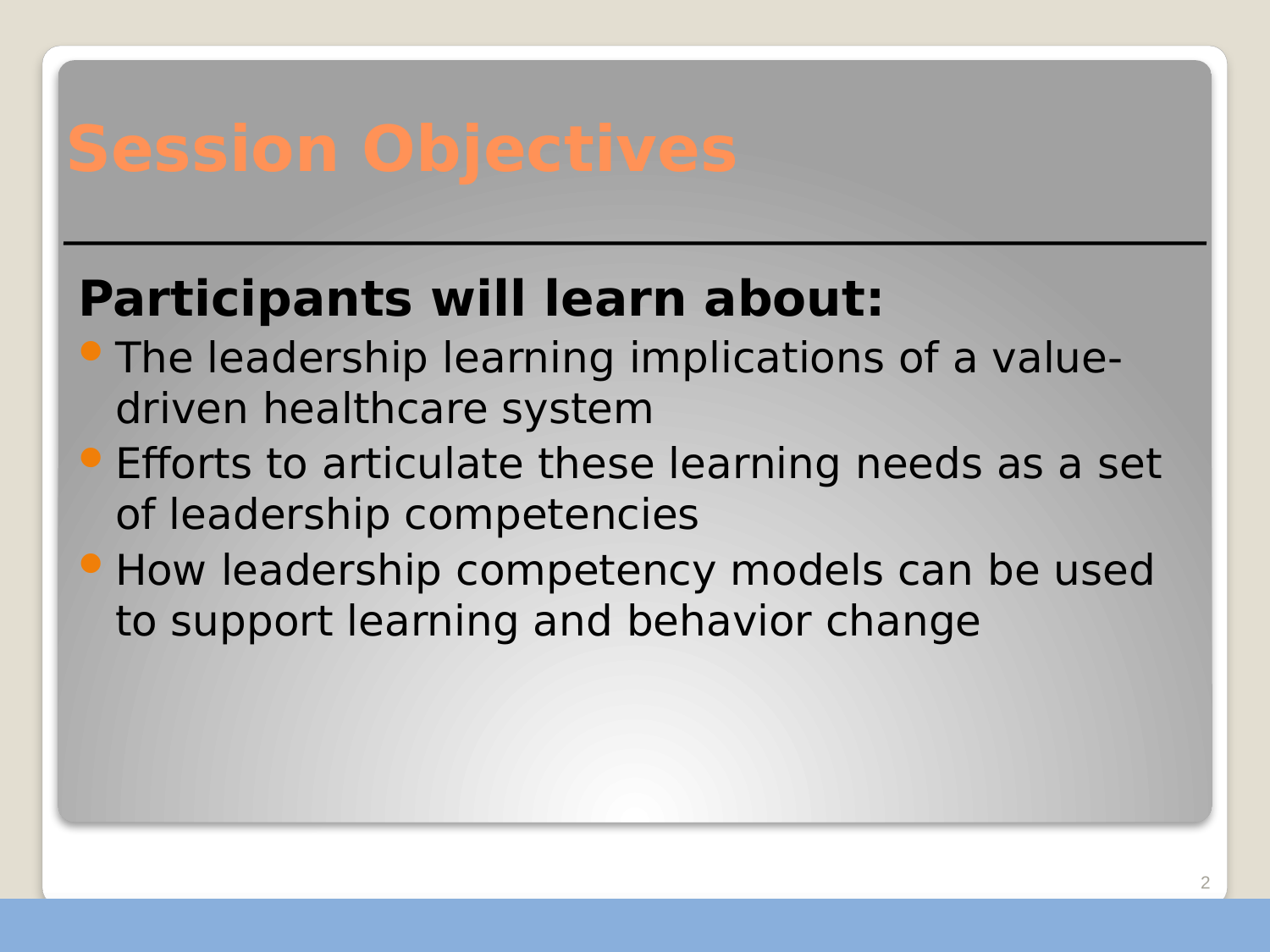

# Session Objectives
Participants will learn about:
The leadership learning implications of a value-driven healthcare system
Efforts to articulate these learning needs as a set of leadership competencies
How leadership competency models can be used to support learning and behavior change

2